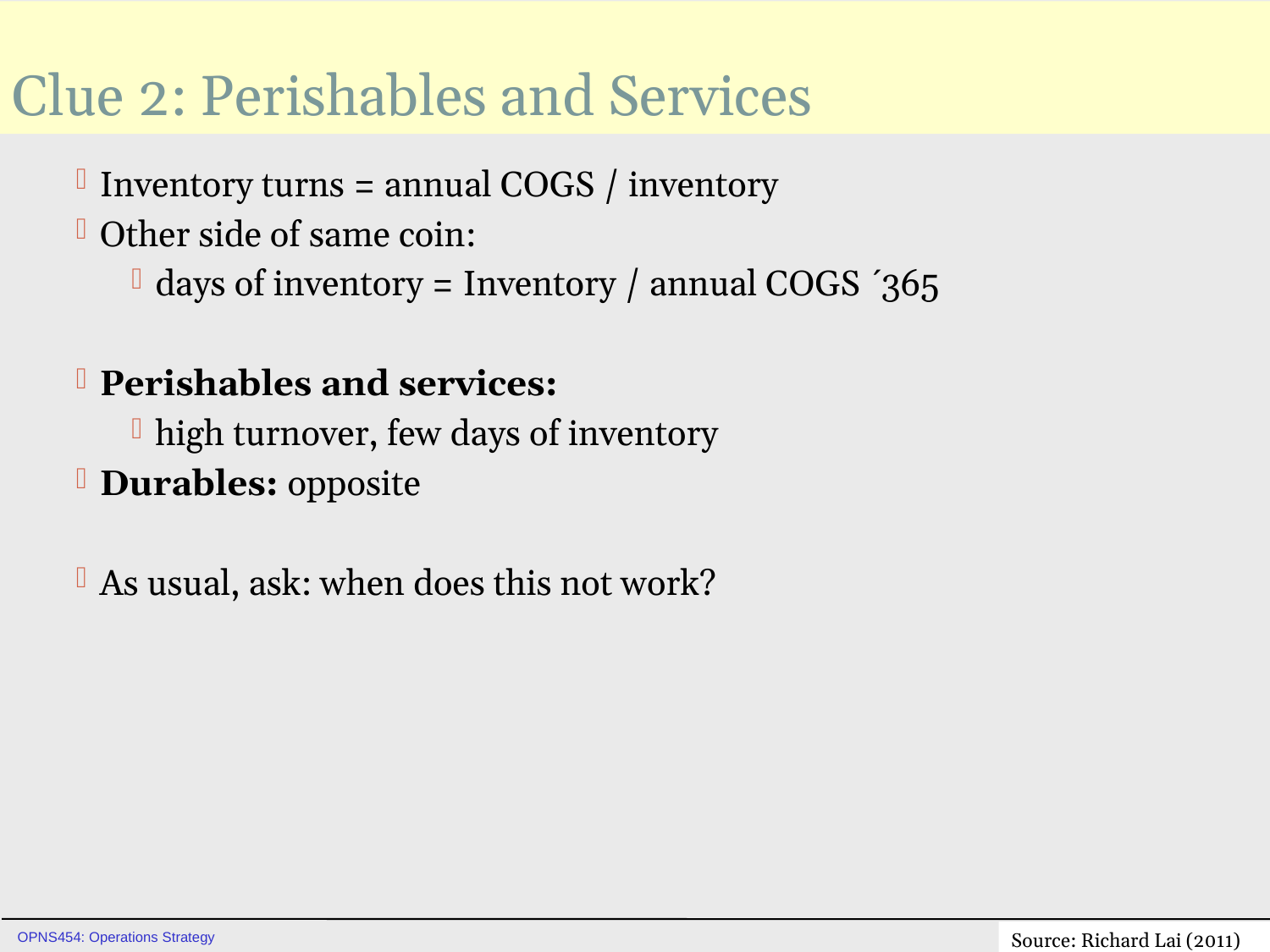

# Clue 2: Perishables and Services
Inventory turns = annual COGS / inventory
Other side of same coin:
days of inventory = Inventory / annual COGS ´365

Perishables and services:
high turnover, few days of inventory
Durables: opposite

As usual, ask: when does this not work?

Source: Richard Lai (2011)